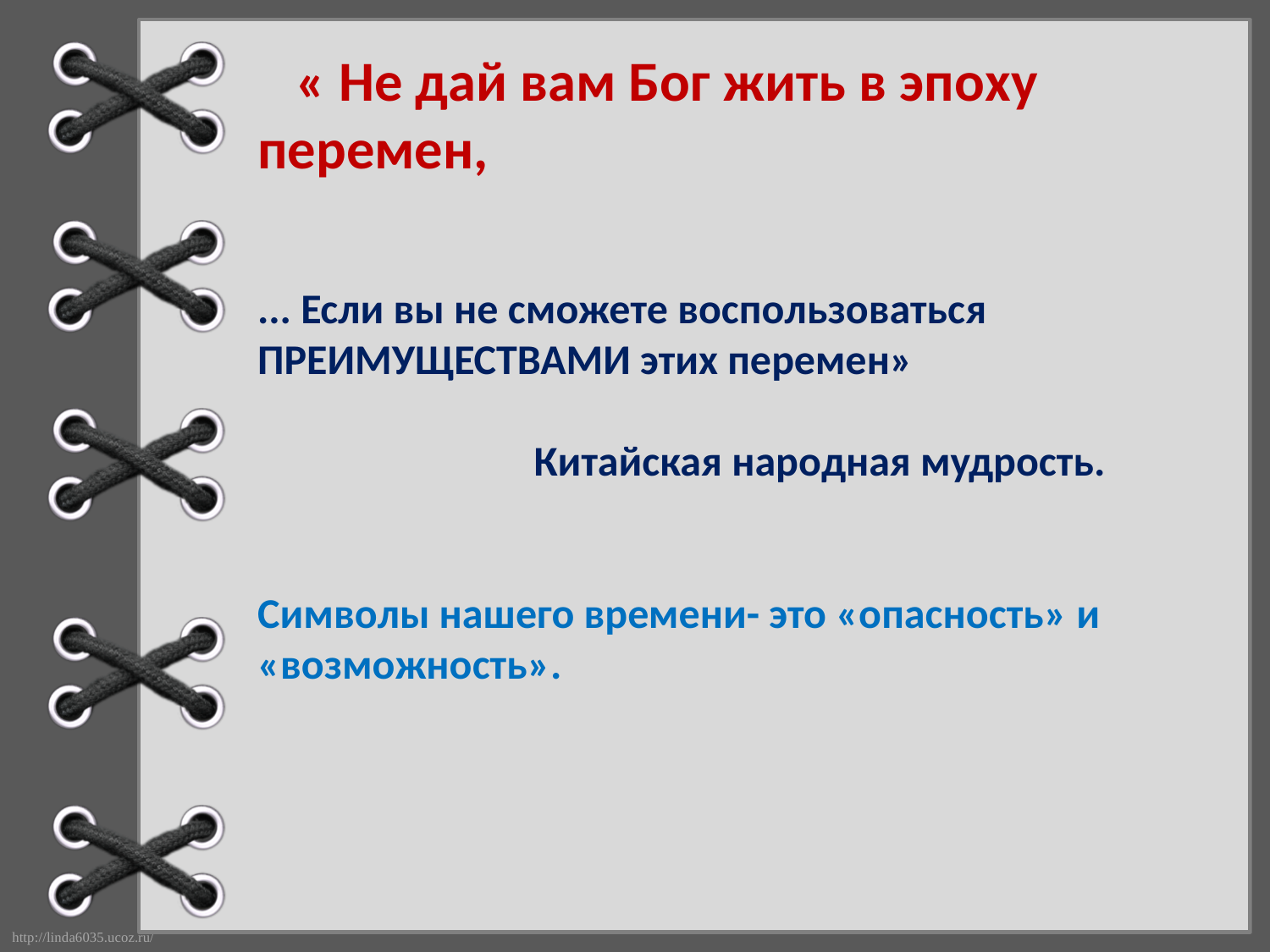

# « Не дай вам Бог жить в эпоху перемен, ... Если вы не сможете воспользоваться ПРЕИМУЩЕСТВАМИ этих перемен» Китайская народная мудрость. Символы нашего времени- это «опасность» и «возможность».